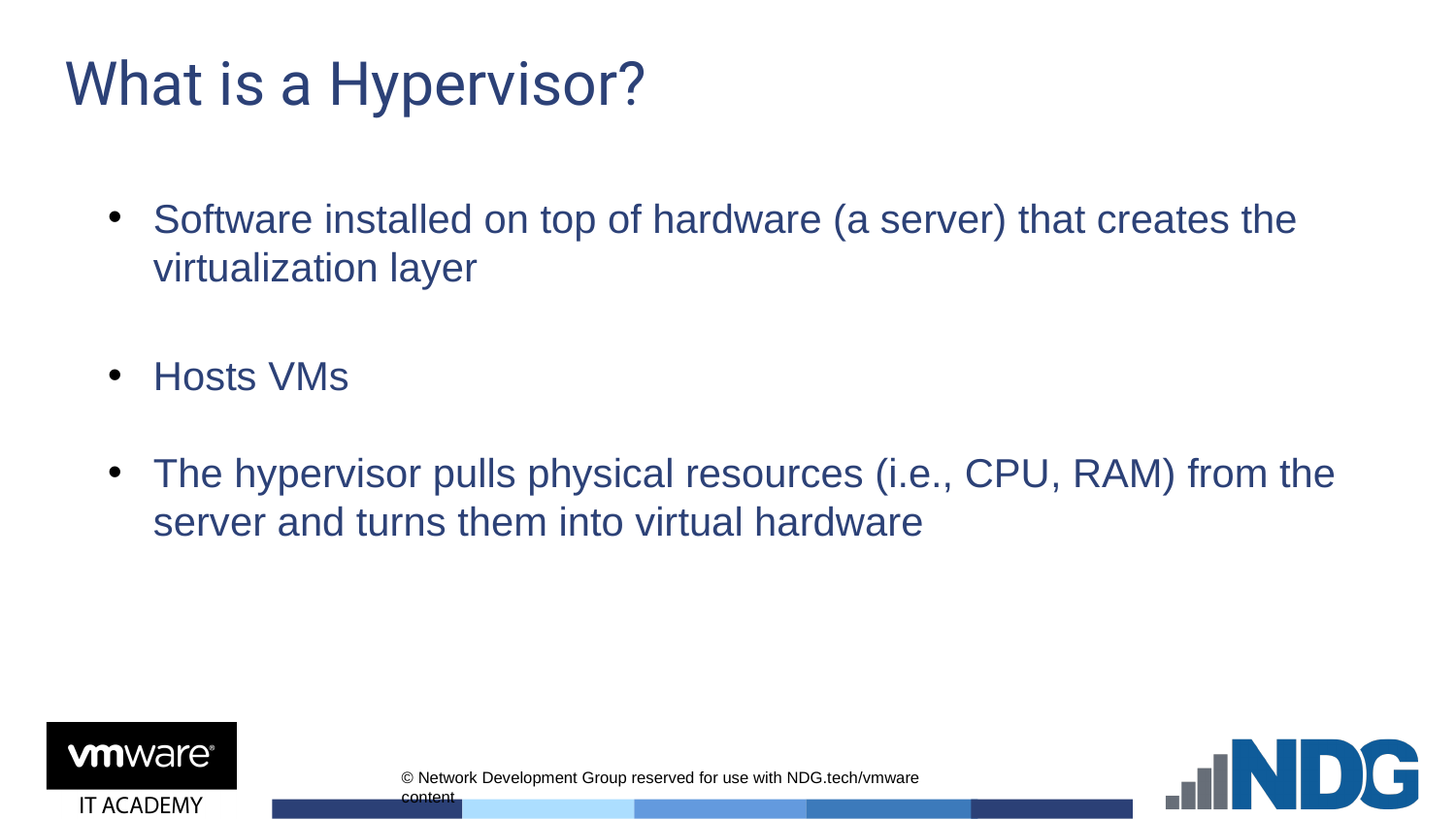

# What is a Hypervisor?
Software installed on top of hardware (a server) that creates the virtualization layer

Hosts VMs

The hypervisor pulls physical resources (i.e., CPU, RAM) from the server and turns them into virtual hardware